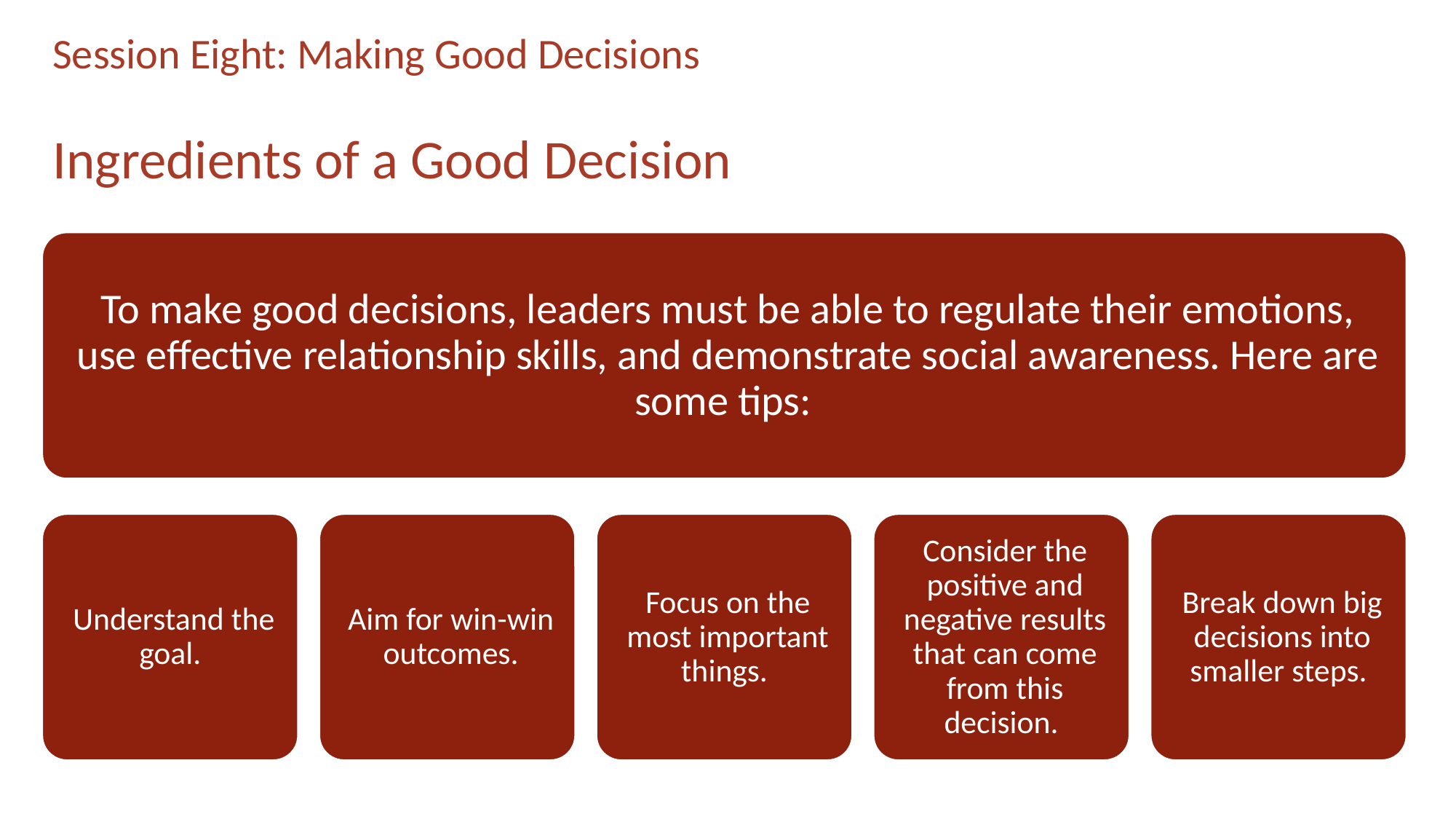

# Session Eight: Making Good Decisions
Ingredients of a Good Decision
To make good decisions, leaders must be able to regulate their emotions, use effective relationship skills, and demonstrate social awareness. Here are some tips:
Understand the goal.
Aim for win-win outcomes.
Focus on the most important things.
Consider the positive and negative results that can come from this decision.
Break down big decisions into smaller steps.